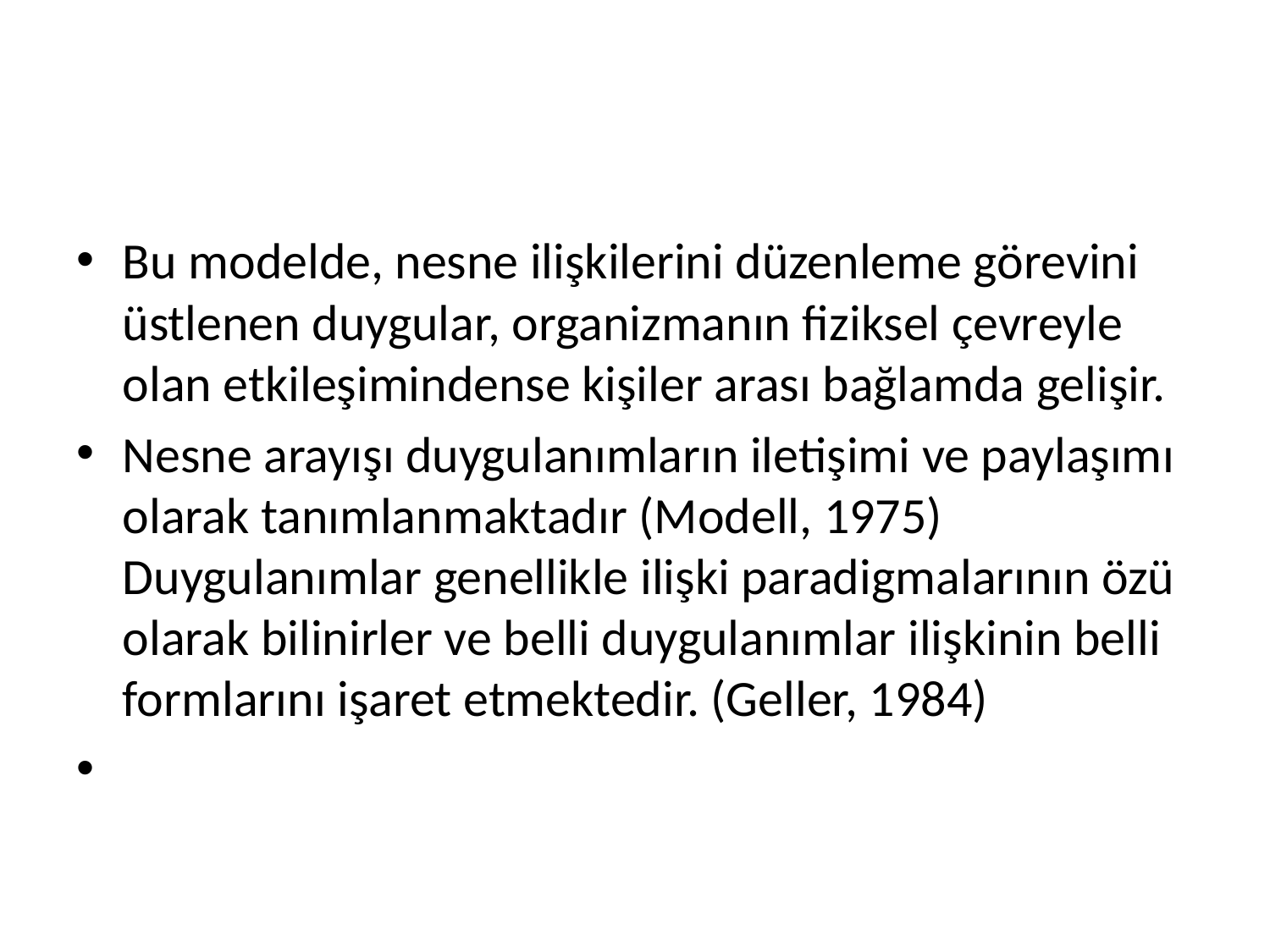

#
Bu modelde, nesne ilişkilerini düzenleme görevini üstlenen duygular, organizmanın fiziksel çevreyle olan etkileşimindense kişiler arası bağlamda gelişir.
Nesne arayışı duygulanımların iletişimi ve paylaşımı olarak tanımlanmaktadır (Modell, 1975) Duygulanımlar genellikle ilişki paradigmalarının özü olarak bilinirler ve belli duygulanımlar ilişkinin belli formlarını işaret etmektedir. (Geller, 1984)